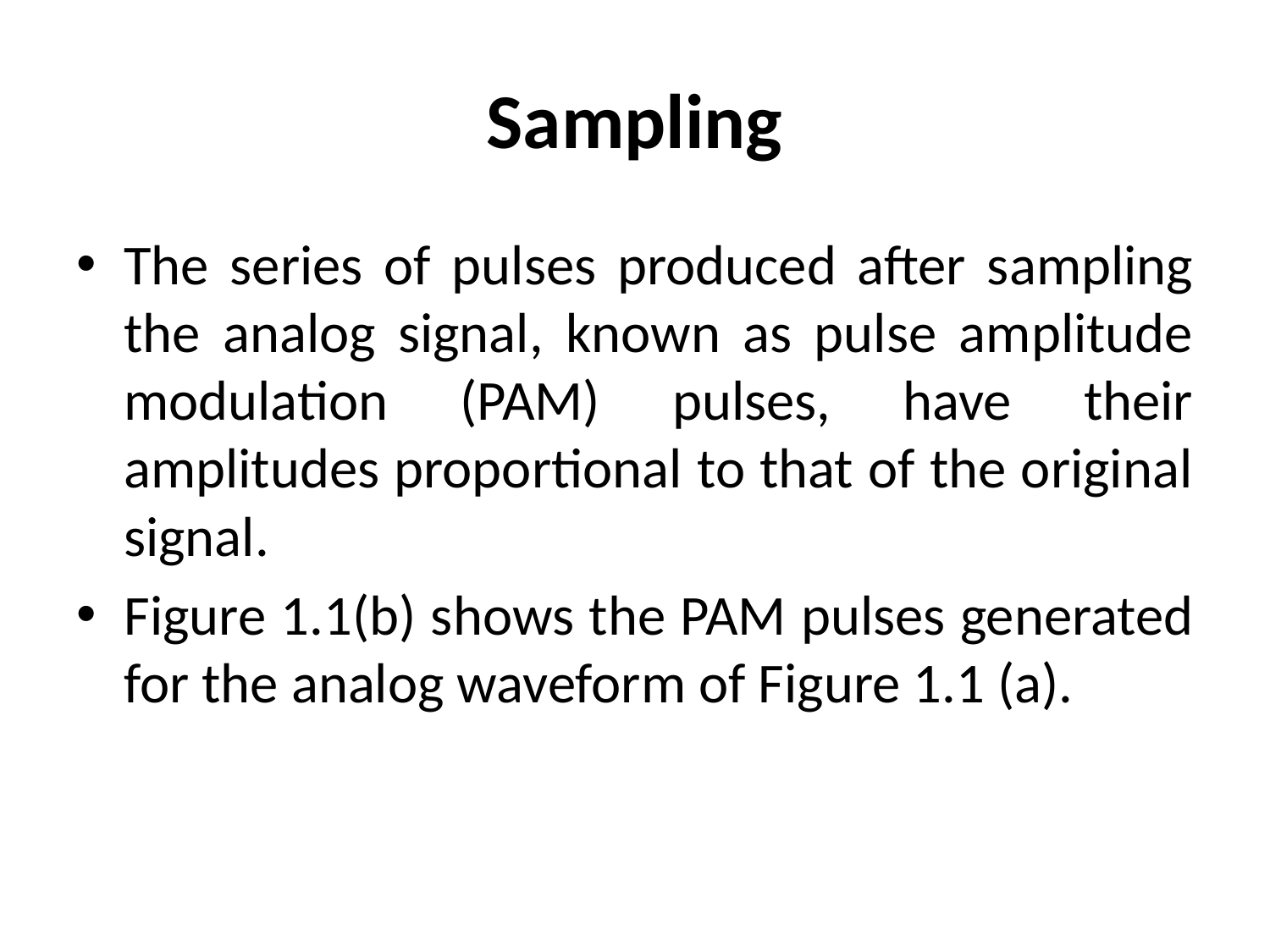

# Sampling
The series of pulses produced after sampling the analog signal, known as pulse amplitude modulation (PAM) pulses, have their amplitudes proportional to that of the original signal.
Figure 1.1(b) shows the PAM pulses generated for the analog waveform of Figure 1.1 (a).